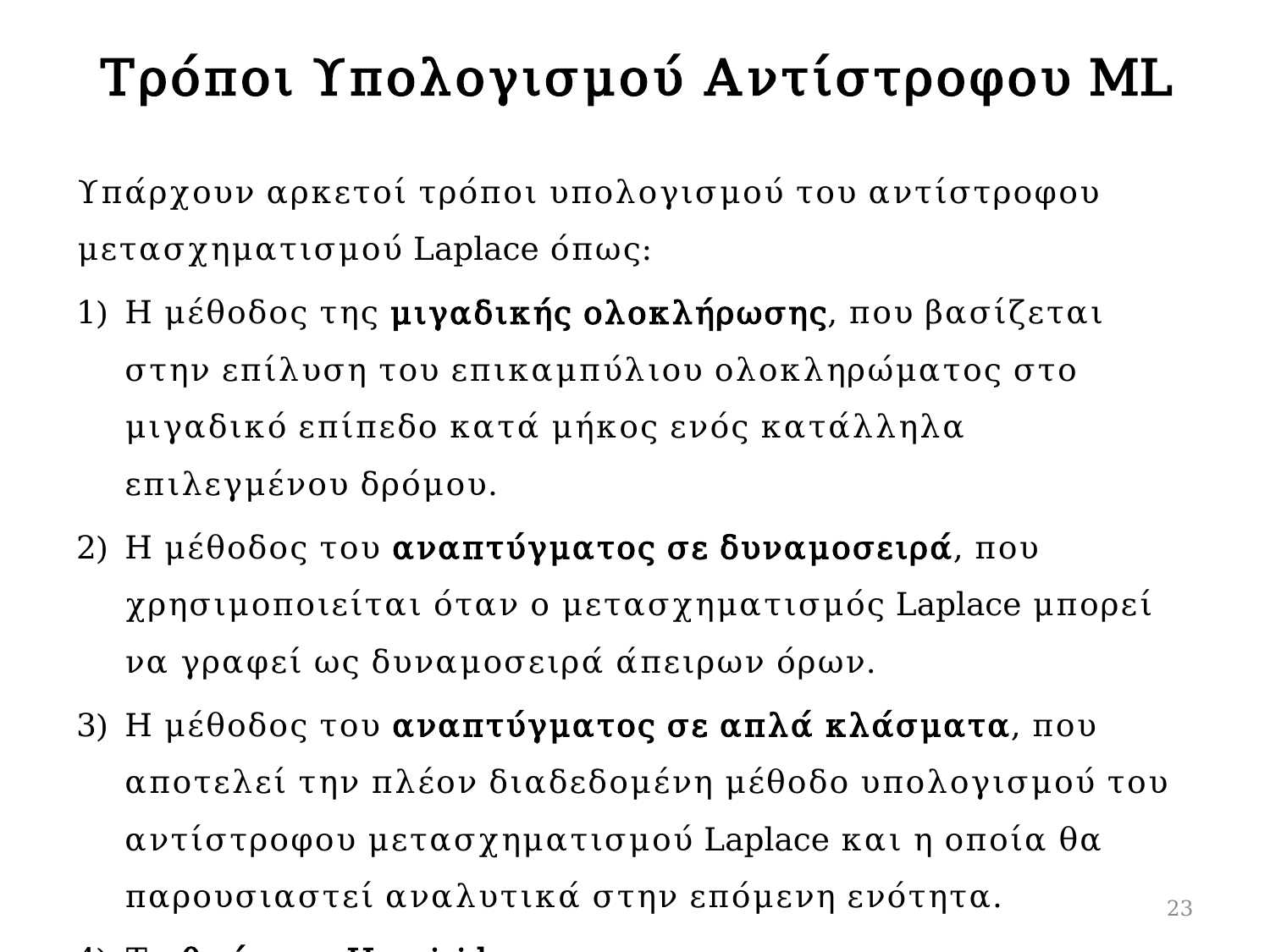

# Τρόποι Υπολογισμού Αντίστροφου ML
Υπάρχουν αρκετοί τρόποι υπολογισμού του αντίστροφου μετασχηματισμού Laplace όπως:
Η μέθοδος της μιγαδικής ολοκλήρωσης, που βασίζεται στην επίλυση του επικαμπύλιου ολοκληρώματος στο μιγαδικό επίπεδο κατά μήκος ενός κατάλληλα επιλεγμένου δρόμου.
Η μέθοδος του αναπτύγματος σε δυναμοσειρά, που χρησιμοποιείται όταν ο μετασχηματισμός Laplace μπορεί να γραφεί ως δυναμοσειρά άπειρων όρων.
Η μέθοδος του αναπτύγματος σε απλά κλάσματα, που αποτελεί την πλέον διαδεδομένη μέθοδο υπολογισμού του αντίστροφου μετασχηματισμού Laplace και η οποία θα παρουσιαστεί αναλυτικά στην επόμενη ενότητα.
Το θεώρημα Heaviside

23